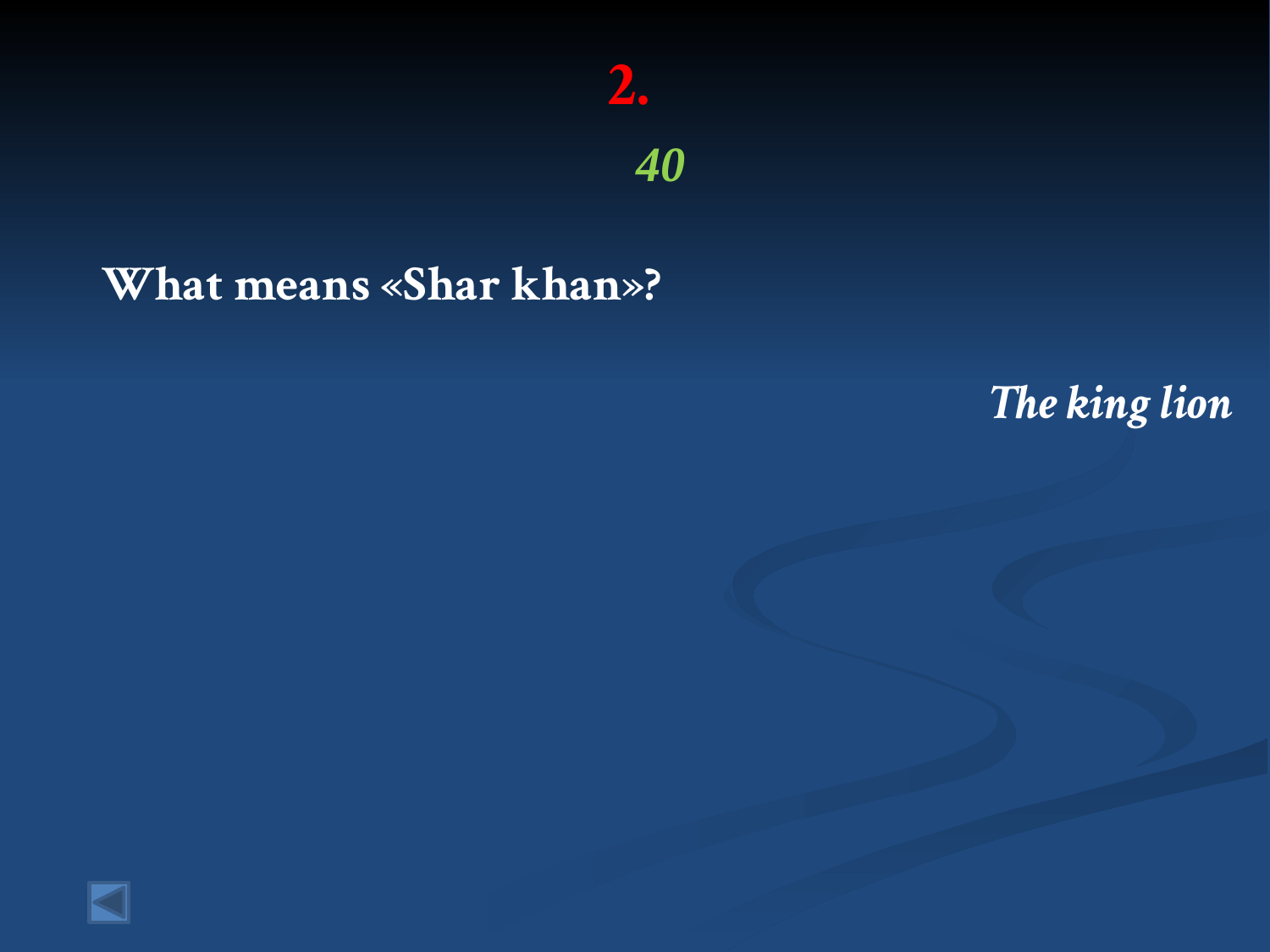

# 2.
40

What means «Shar khan»?

 The king lion